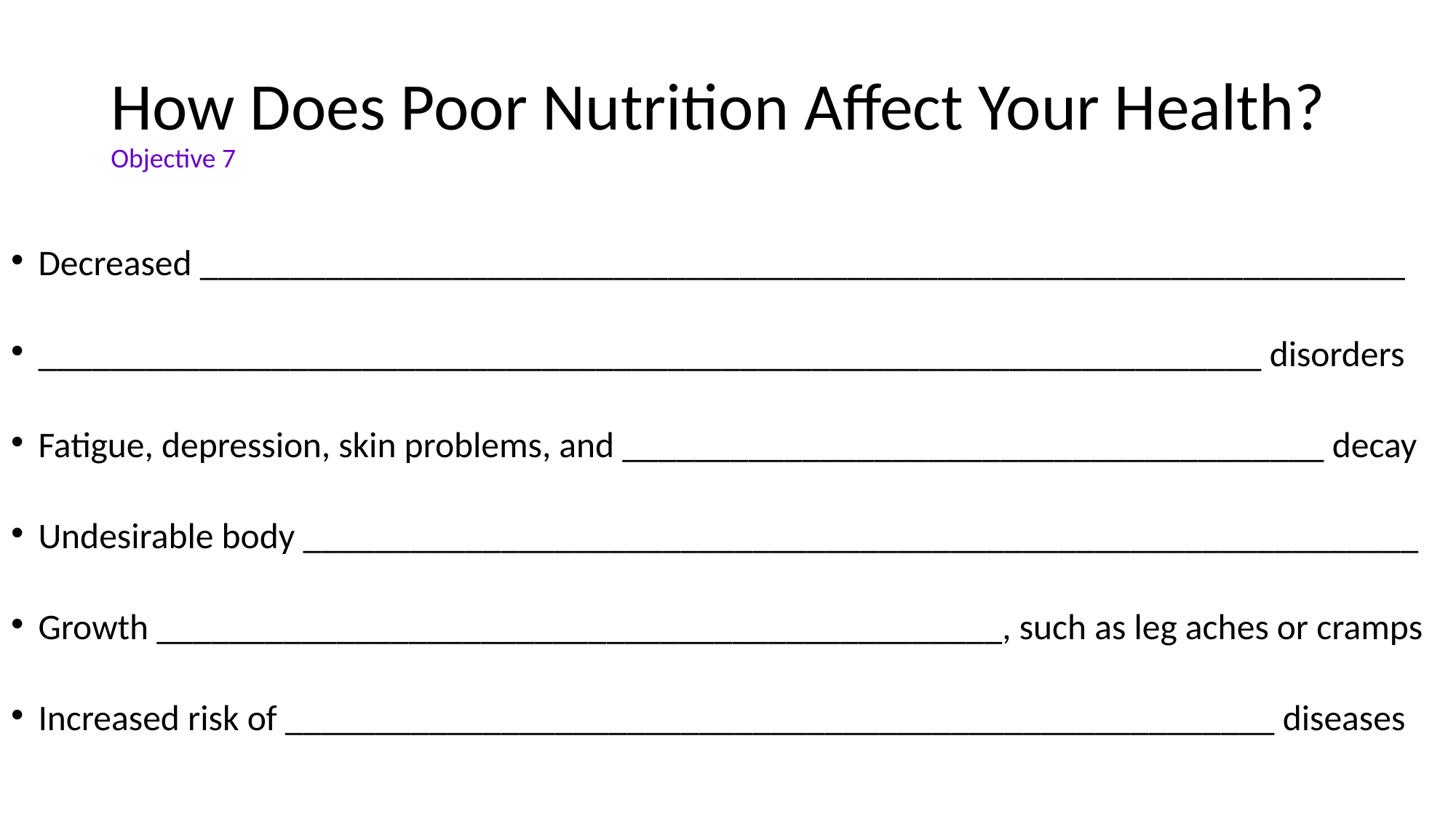

# How Does Poor Nutrition Affect Your Health? Objective 7
Decreased ___________________________________________________________________

____________________________________________________________________ disorders

Fatigue, depression, skin problems, and _______________________________________ decay

Undesirable body ______________________________________________________________

Growth _______________________________________________, such as leg aches or cramps

Increased risk of _______________________________________________________ diseases